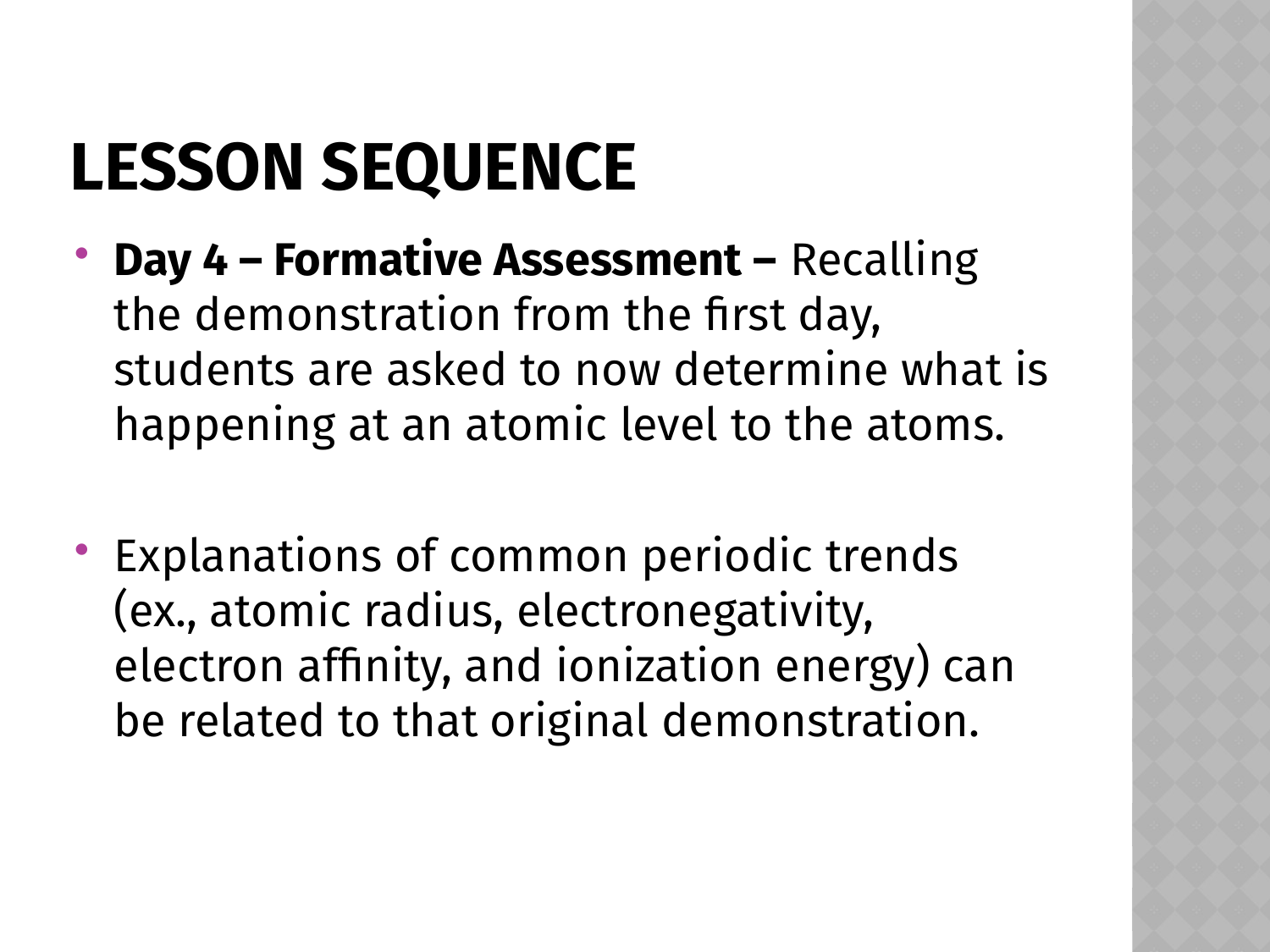

# Lesson sequence
Day 4 – Formative Assessment – Recalling the demonstration from the first day, students are asked to now determine what is happening at an atomic level to the atoms.

Explanations of common periodic trends (ex., atomic radius, electronegativity, electron affinity, and ionization energy) can be related to that original demonstration.